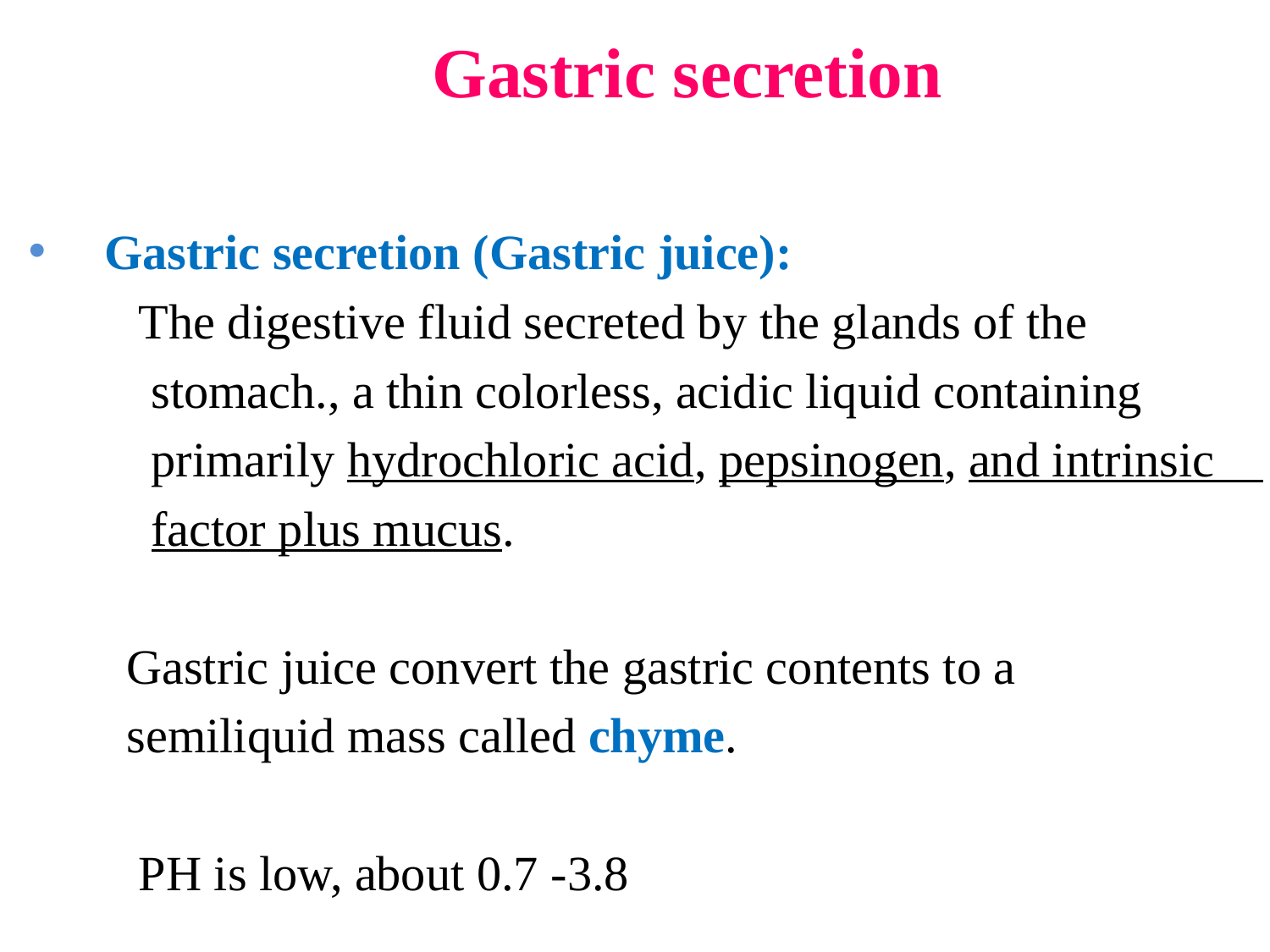

Gastric secretion

 Gastric secretion (Gastric juice):
         The digestive fluid secreted by the glands of the
          stomach., a thin colorless, acidic liquid containing
          primarily hydrochloric acid, pepsinogen, and intrinsic
          factor plus mucus.

        Gastric juice convert the gastric contents to a
        semiliquid mass called chyme.

         PH is low, about 0.7 -3.8